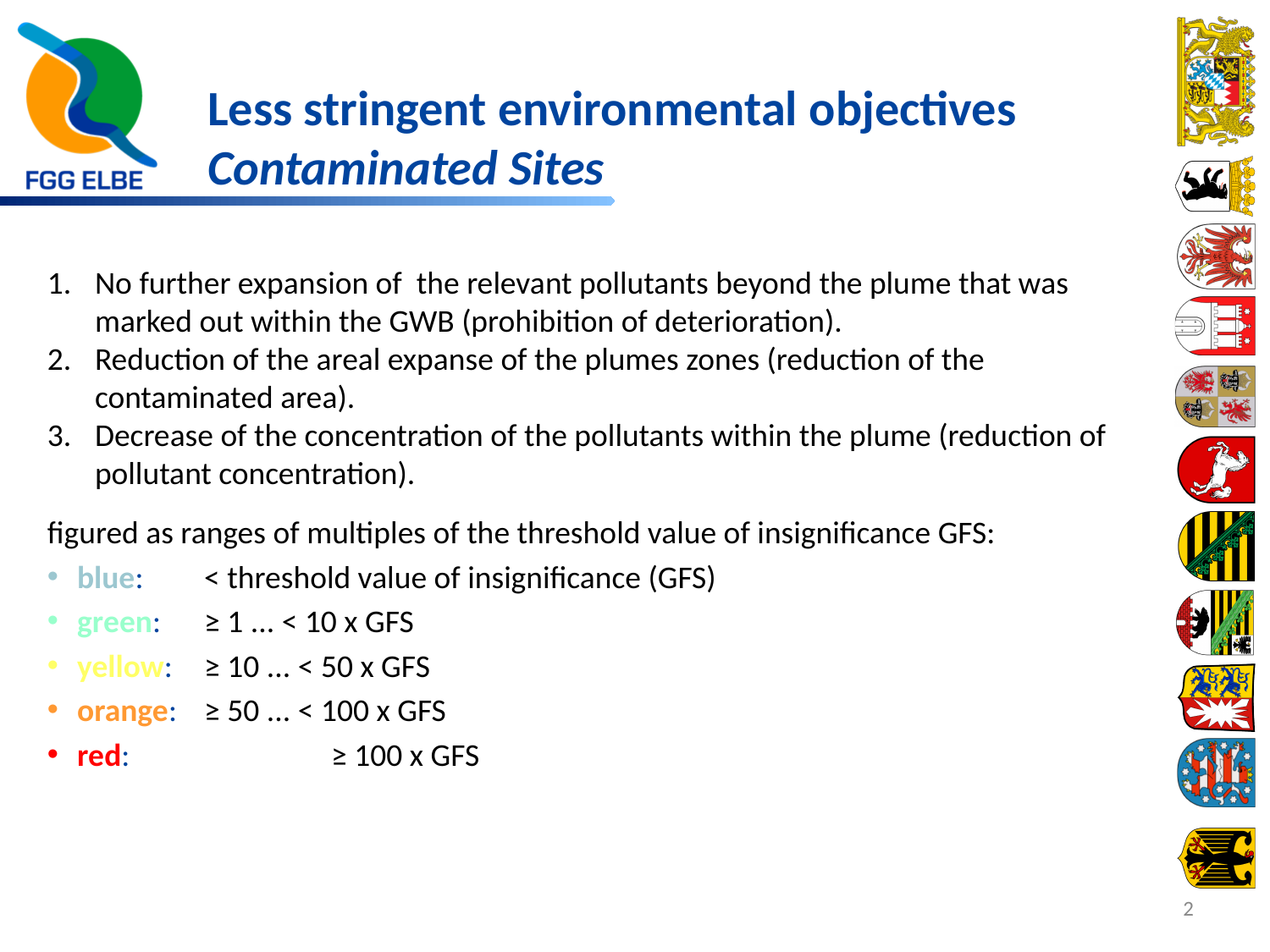

# Less stringent environmental objectives Contaminated Sites
No further expansion of  the relevant pollutants beyond the plume that was marked out within the GWB (prohibition of deterioration).
Reduction of the areal expanse of the plumes zones (reduction of the contaminated area).
Decrease of the concentration of the pollutants within the plume (reduction of pollutant concentration).
figured as ranges of multiples of the threshold value of insignificance GFS:
blue: 	< threshold value of insignificance (GFS)
green:	≥ 1 ... < 10 x GFS
yellow:	≥ 10 ... < 50 x GFS
orange:	≥ 50 ... < 100 x GFS
red:		≥ 100 x GFS
2